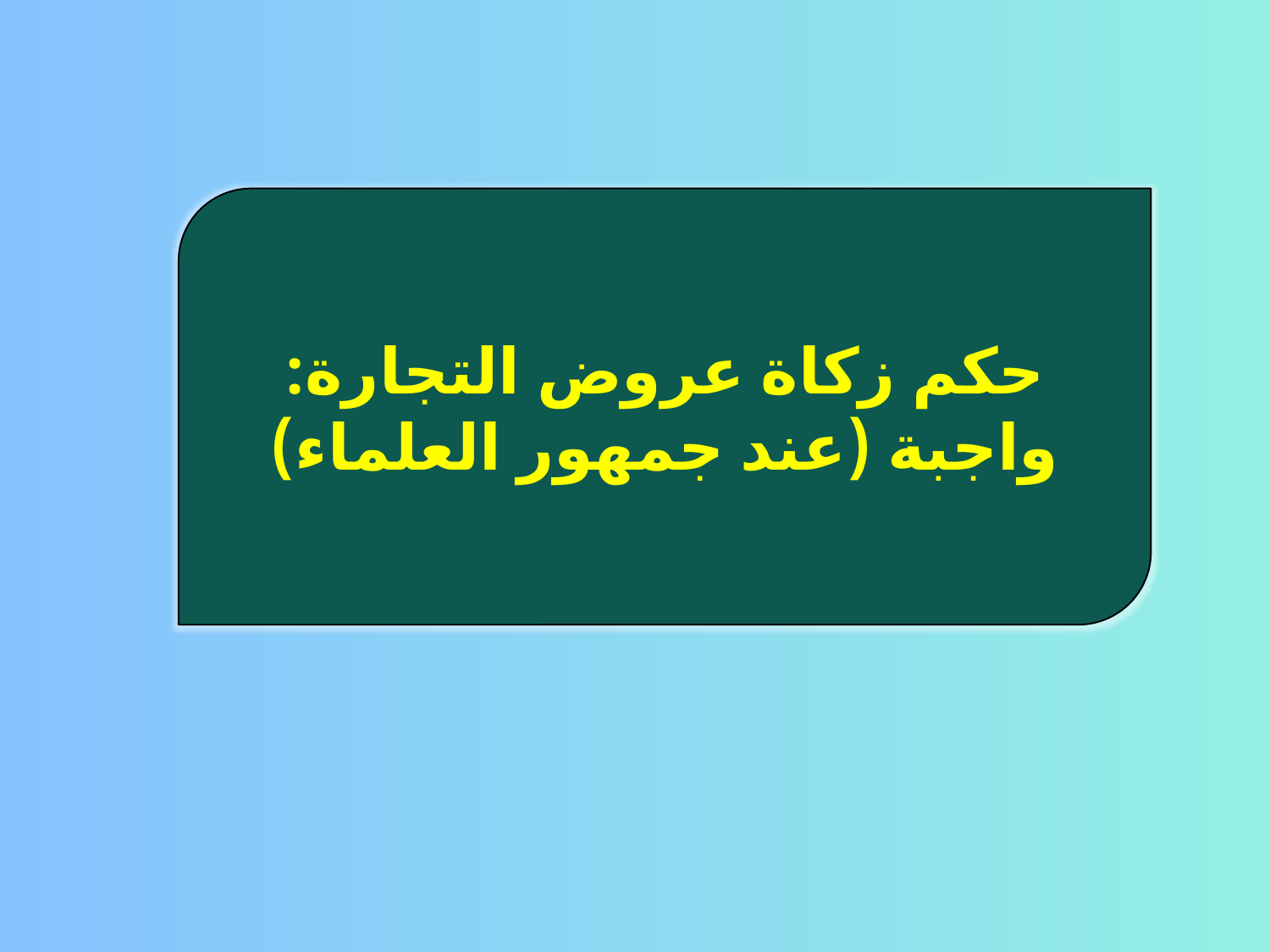

حكم زكاة عروض التجارة:
واجبة (عند جمهور العلماء)